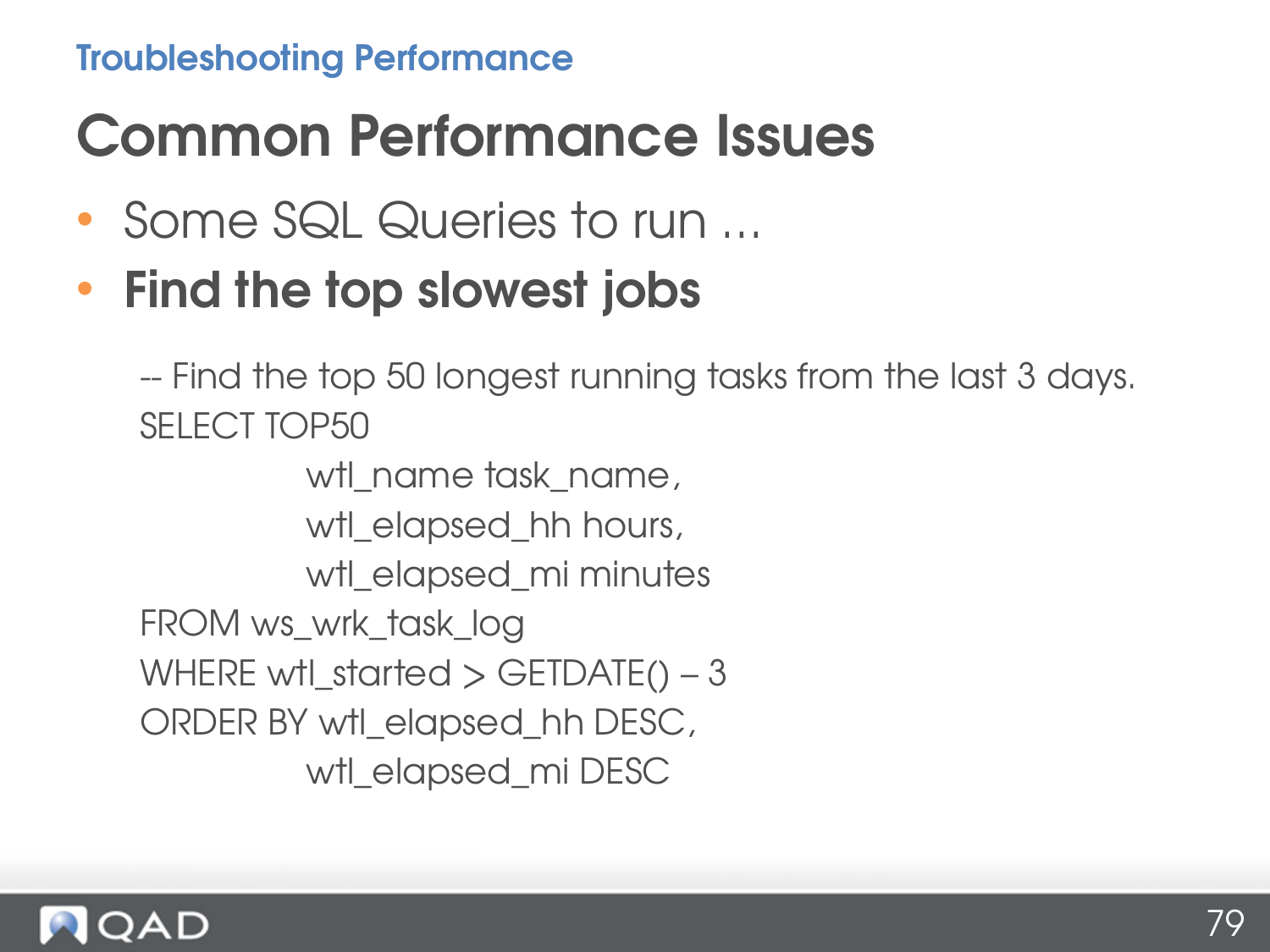

Troubleshooting Performance
# Common Performance Issues
Some SQL Queries to run …
Find the top slowest jobs

-- Find the top 50 longest running tasks from the last 3 days.
SELECT TOP50
		wtl_name task_name,
		wtl_elapsed_hh hours,
		wtl_elapsed_mi minutes
FROM ws_wrk_task_log
WHERE wtl_started > GETDATE() – 3
ORDER BY wtl_elapsed_hh DESC,
		wtl_elapsed_mi DESC

79